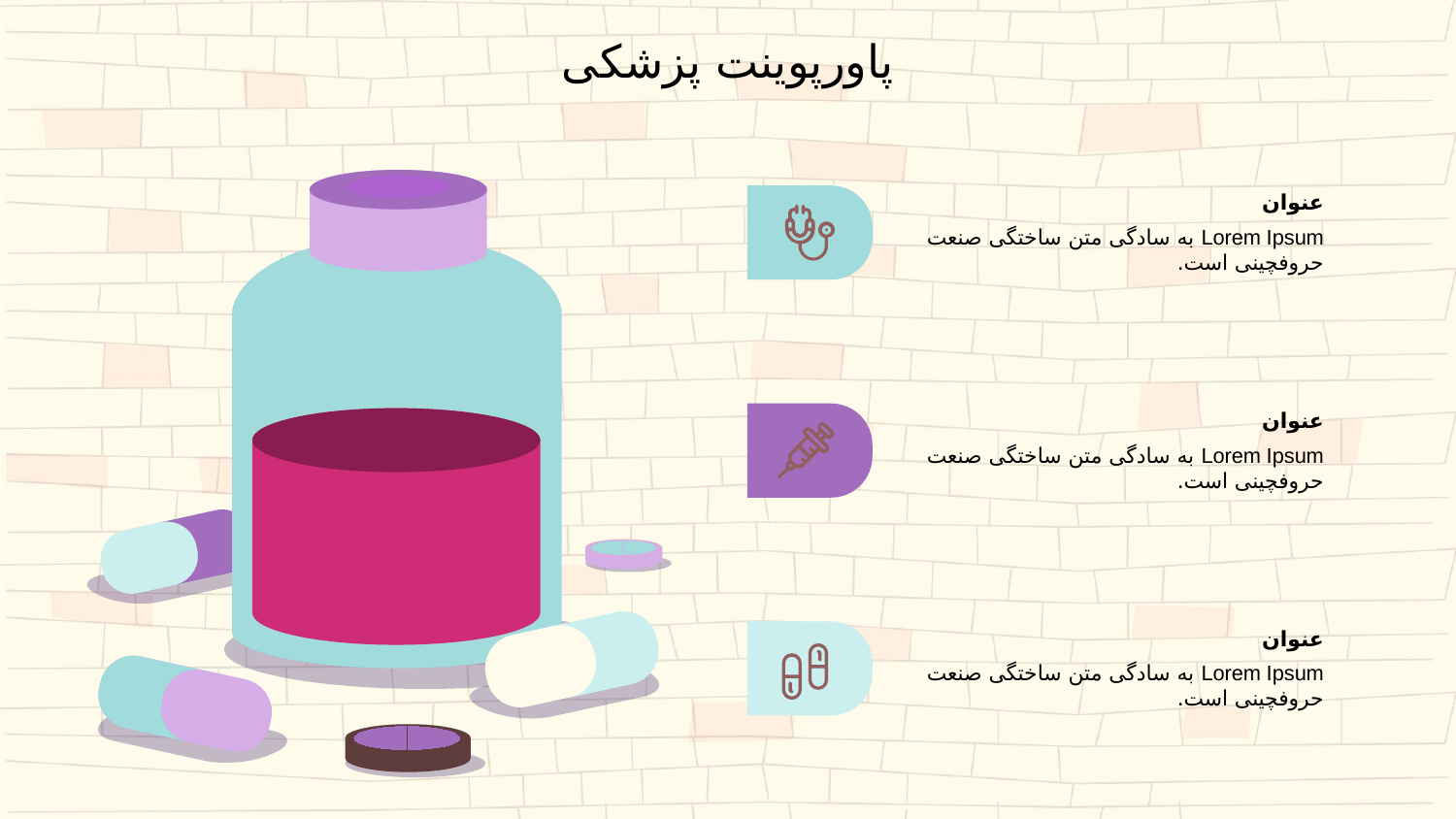

پاورپوینت پزشکی

عنوان
Lorem Ipsum به سادگی متن ساختگی صنعت حروفچینی است.

عنوان
Lorem Ipsum به سادگی متن ساختگی صنعت حروفچینی است.

عنوان
Lorem Ipsum به سادگی متن ساختگی صنعت حروفچینی است.